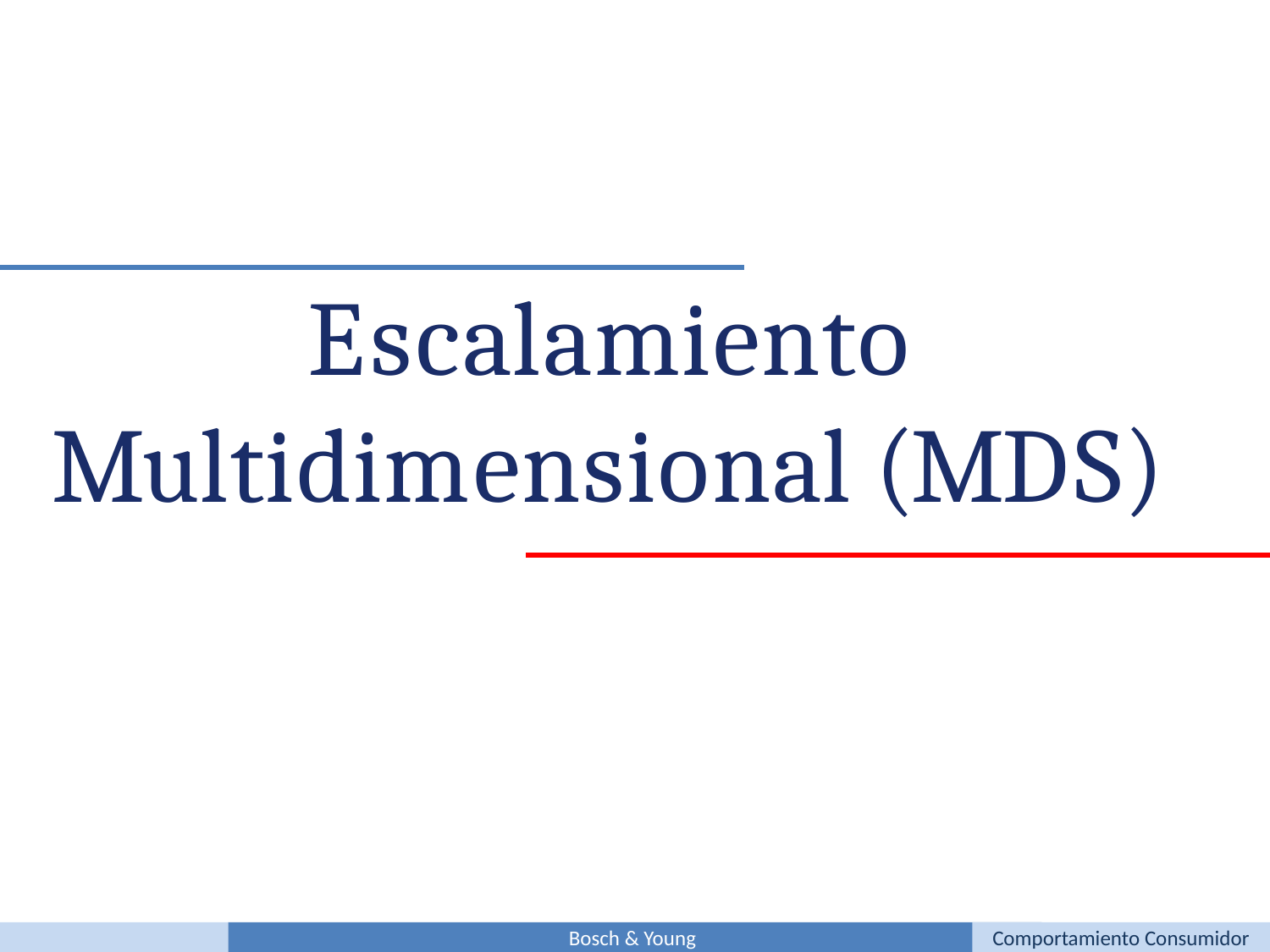

Escalamiento Multidimensional (MDS)

Bosch & Young
Comportamiento Consumidor